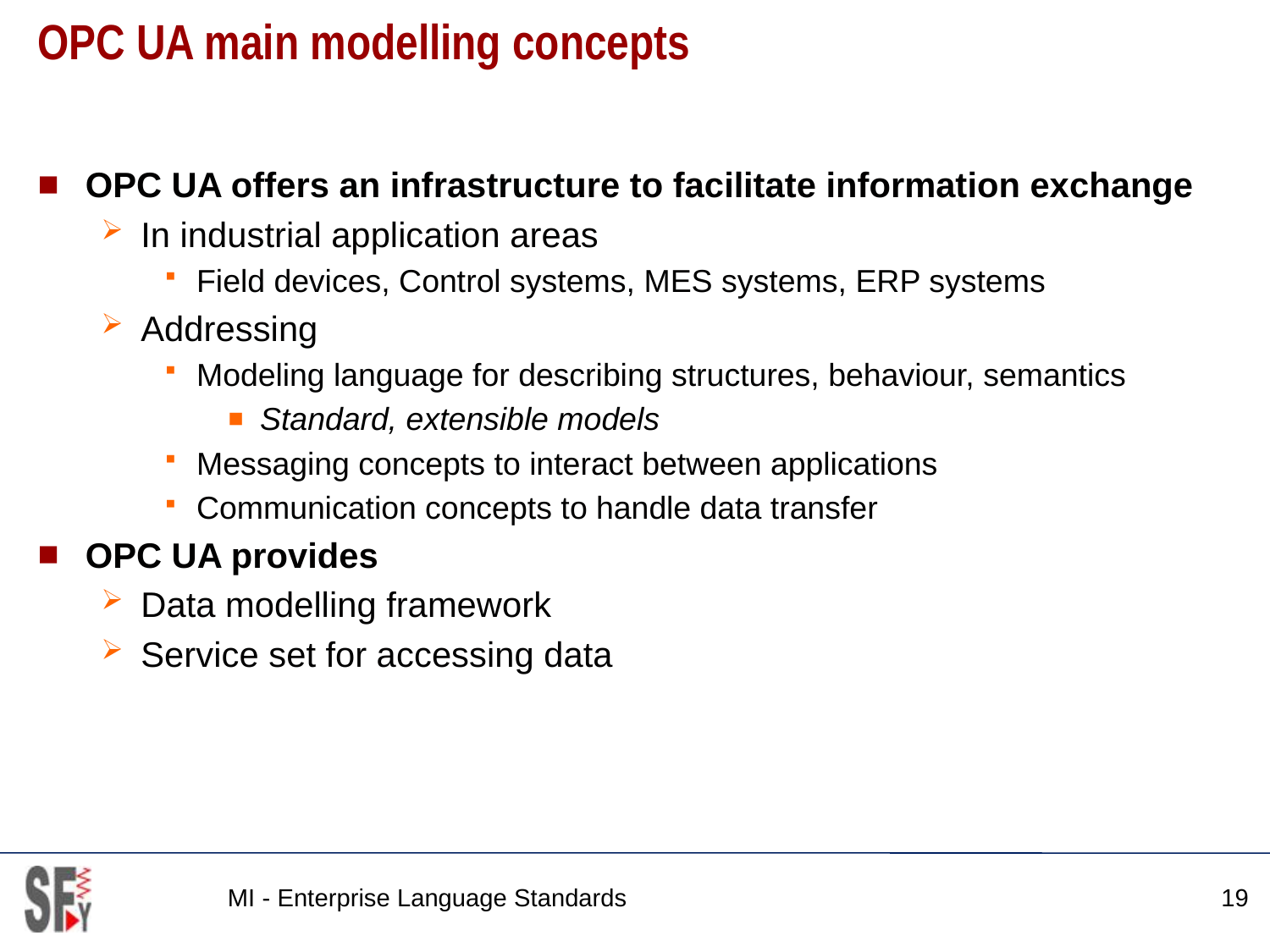

# OPC UA main modelling concepts
OPC UA offers an infrastructure to facilitate information exchange
In industrial application areas
Field devices, Control systems, MES systems, ERP systems
Addressing
Modeling language for describing structures, behaviour, semantics
Standard, extensible models
Messaging concepts to interact between applications
Communication concepts to handle data transfer
OPC UA provides
Data modelling framework
Service set for accessing data

MI - Enterprise Language Standards
19